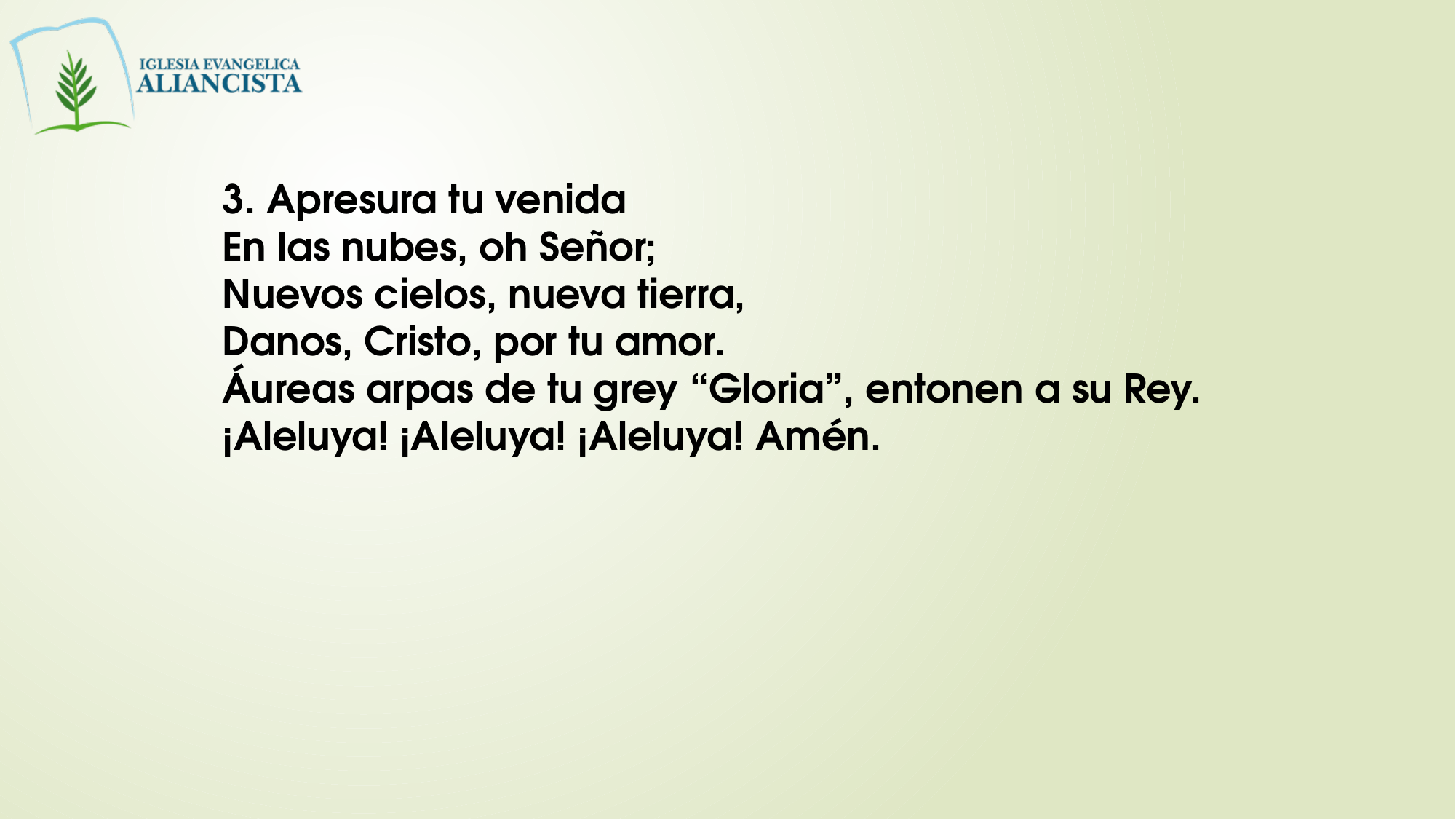

3. Apresura tu venida
En las nubes, oh Señor;
Nuevos cielos, nueva tierra,
Danos, Cristo, por tu amor.
Áureas arpas de tu grey “Gloria”, entonen a su Rey.
¡Aleluya! ¡Aleluya! ¡Aleluya! Amén.